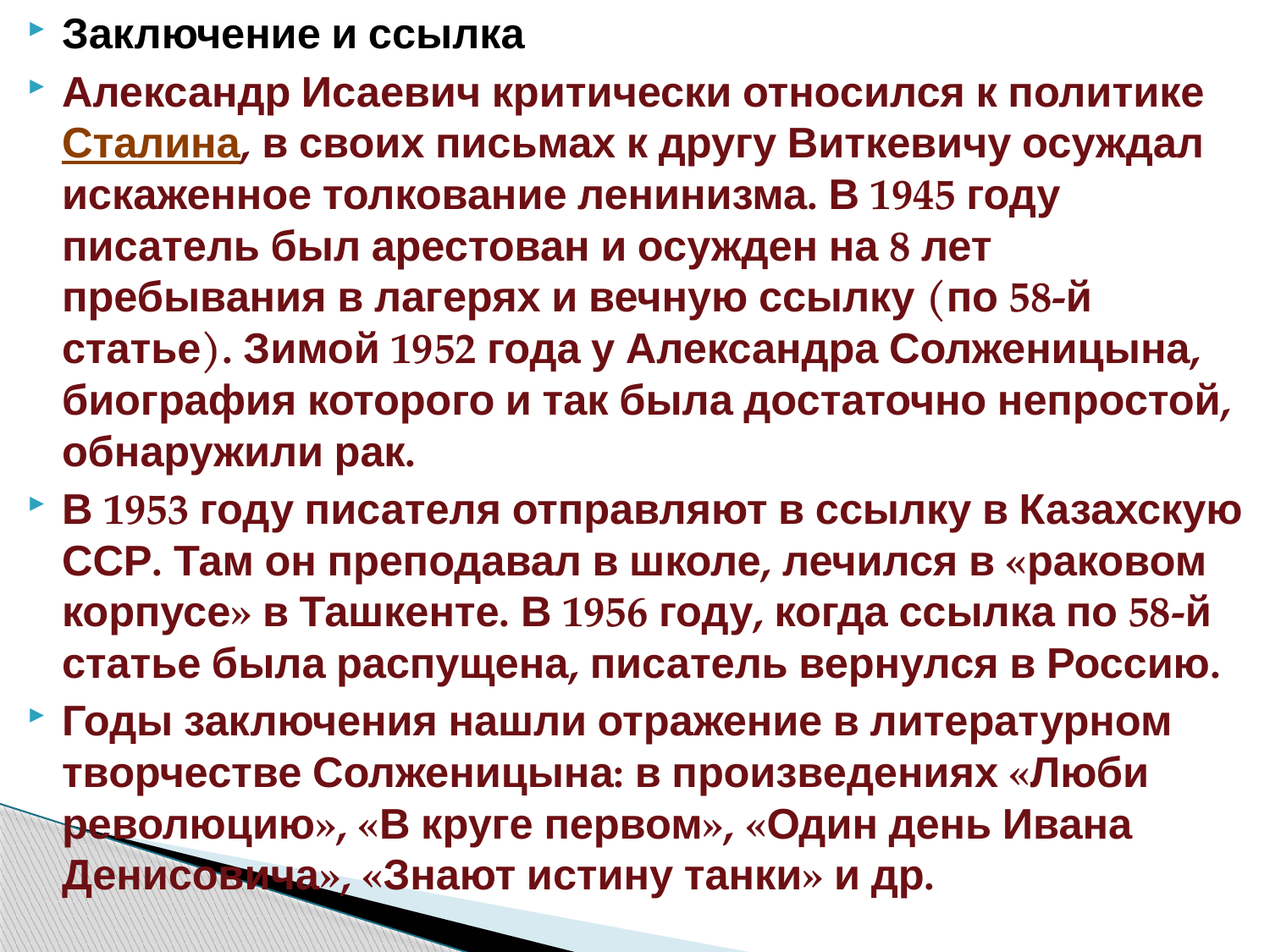

Заключение и ссылка
Александр Исаевич критически относился к политике Сталина, в своих письмах к другу Виткевичу осуждал искаженное толкование ленинизма. В 1945 году писатель был арестован и осужден на 8 лет пребывания в лагерях и вечную ссылку (по 58-й статье). Зимой 1952 года у Александра Солженицына, биография которого и так была достаточно непростой, обнаружили рак.
В 1953 году писателя отправляют в ссылку в Казахскую ССР. Там он преподавал в школе, лечился в «раковом корпусе» в Ташкенте. В 1956 году, когда ссылка по 58-й статье была распущена, писатель вернулся в Россию.
Годы заключения нашли отражение в литературном творчестве Солженицына: в произведениях «Люби революцию», «В круге первом», «Один день Ивана Денисовича», «Знают истину танки» и др.

#